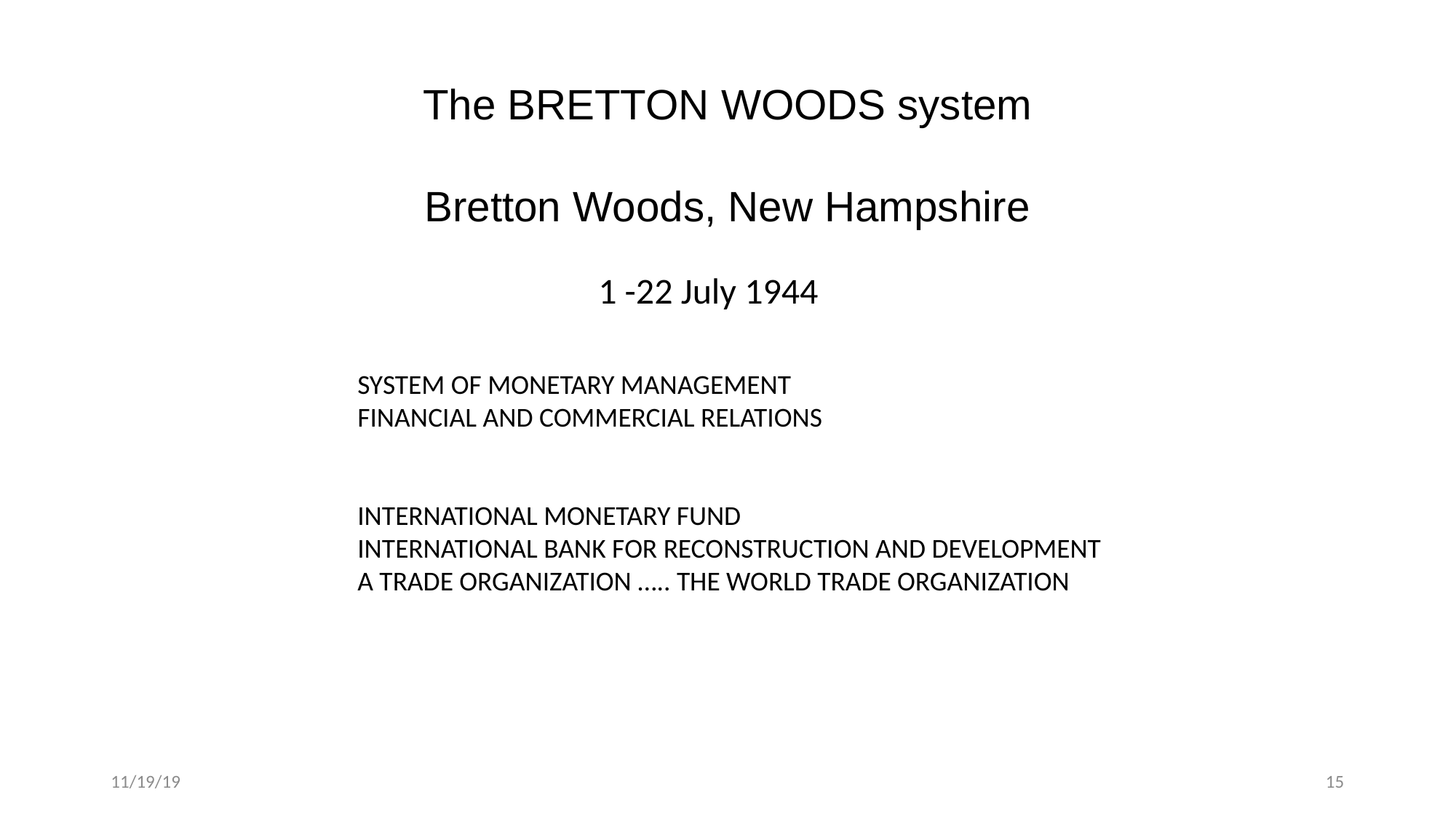

The BRETTON WOODS system

Bretton Woods, New Hampshire
1 -22 July 1944
System of MONETARY MANAGEMENT
FINANCIAL AND COMMERCIAL RELATIONS

International Monetary Fund
International Bank for Reconstruction and Development
A trade organization ….. The World Trade Organization
11/19/19

15